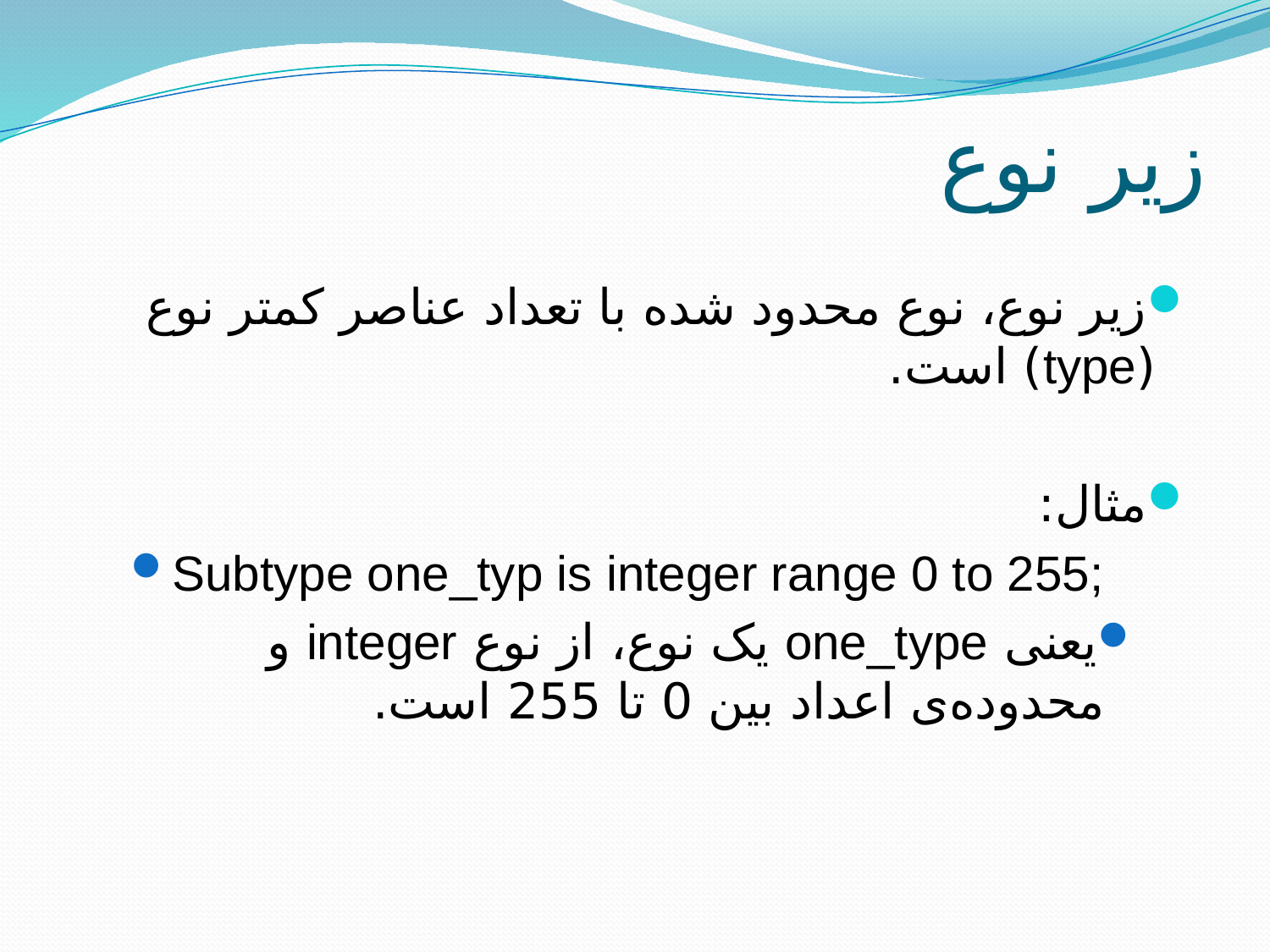

# زیر نوع
زیر نوع، نوع محدود شده با تعداد عناصر کمتر نوع (type) است.

مثال:
Subtype one_typ is integer range 0 to 255;
یعنی one_type یک نوع، از نوع integer و محدوده‌ی اعداد بین 0 تا 255 است.